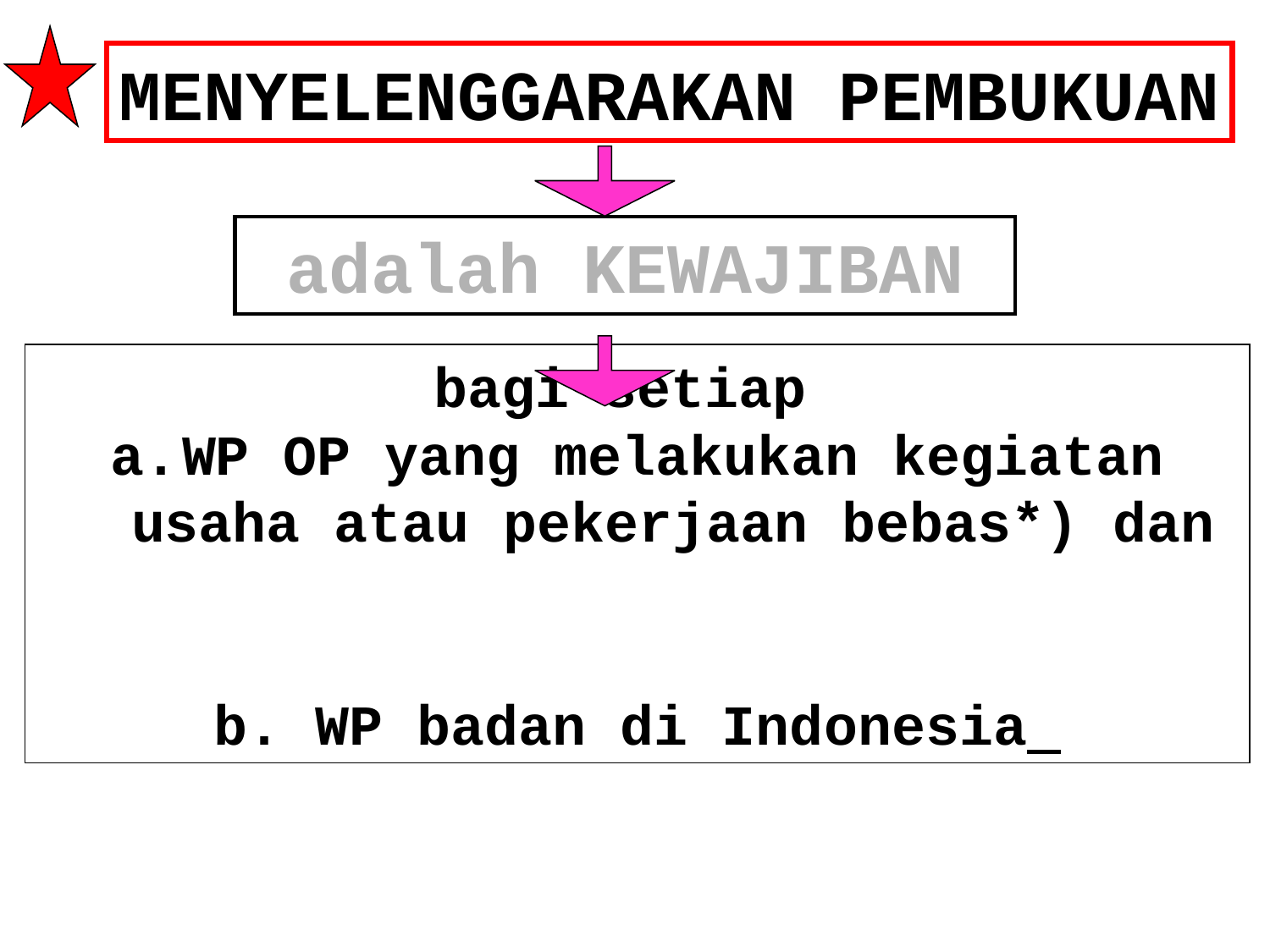

MENYELENGGARAKAN PEMBUKUAN

adalah KEWAJIBAN

bagi setiap
WP OP yang melakukan kegiatan usaha atau pekerjaan bebas*) dan

b. WP badan di Indonesia